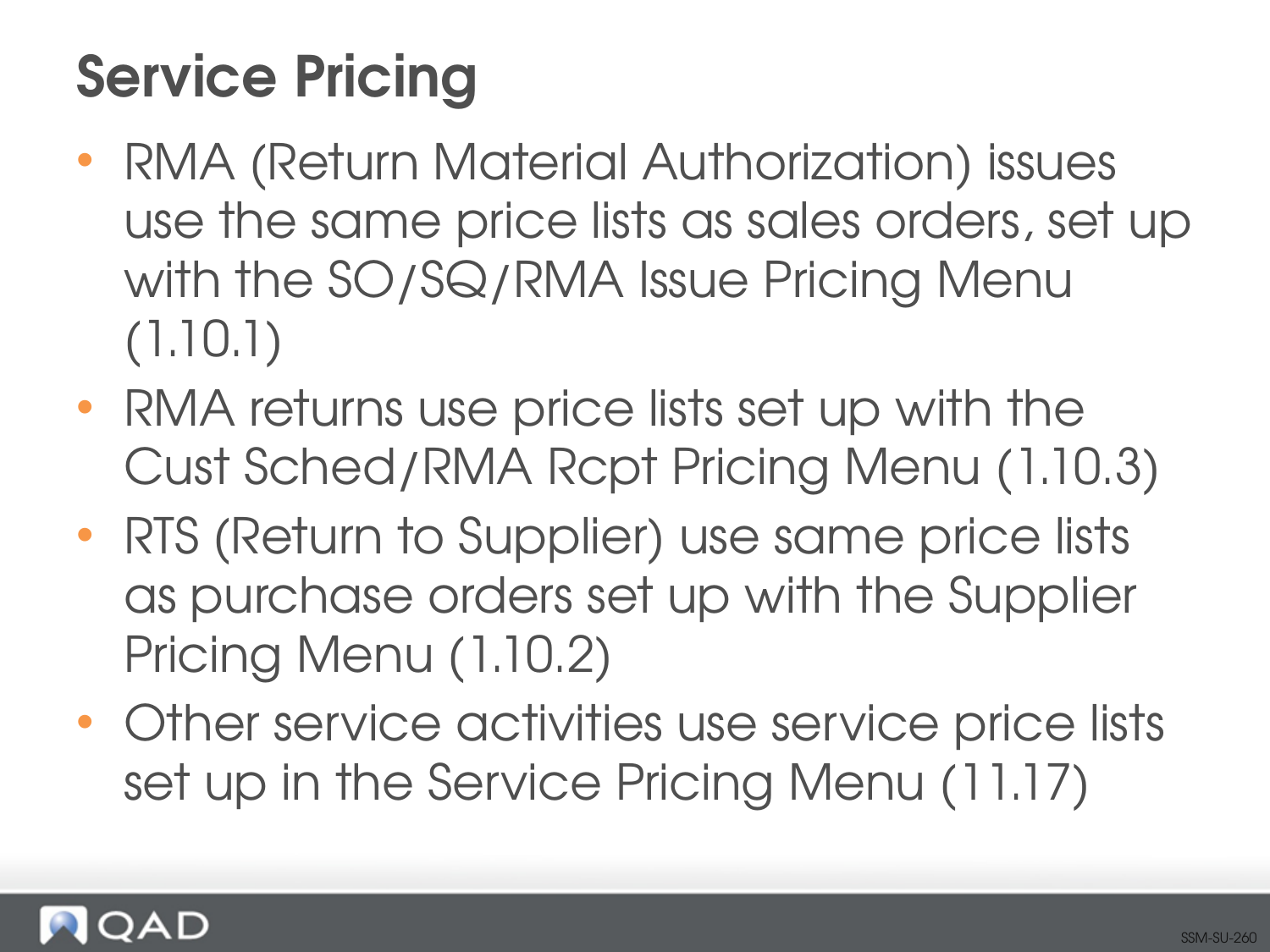

# Service Pricing
RMA (Return Material Authorization) issues use the same price lists as sales orders, set up with the SO/SQ/RMA Issue Pricing Menu (1.10.1)
RMA returns use price lists set up with the Cust Sched/RMA Rcpt Pricing Menu (1.10.3)
RTS (Return to Supplier) use same price lists as purchase orders set up with the Supplier Pricing Menu (1.10.2)
Other service activities use service price lists set up in the Service Pricing Menu (11.17)

SSM-SU-260